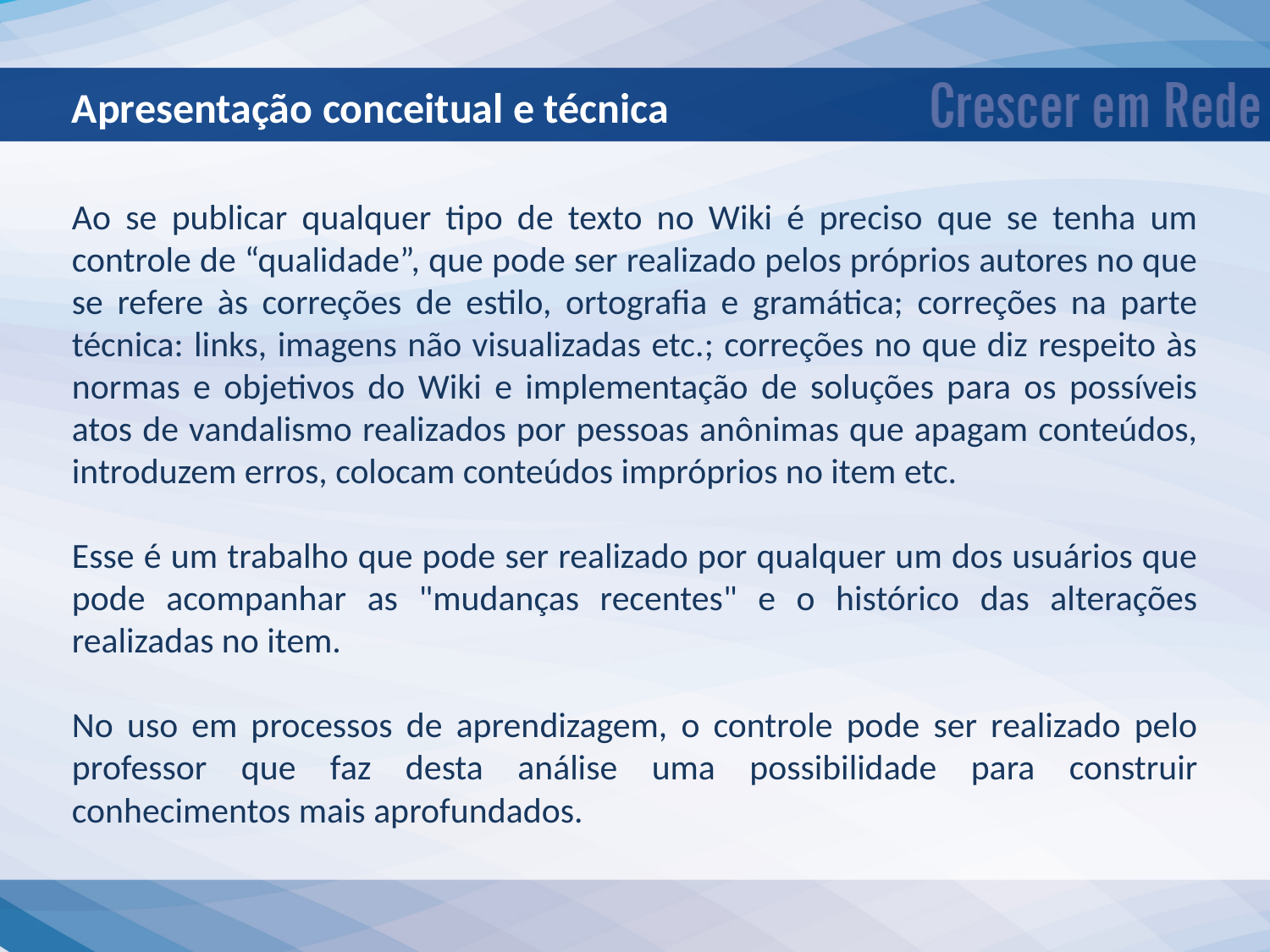

Apresentação conceitual e técnica
Ao se publicar qualquer tipo de texto no Wiki é preciso que se tenha um controle de “qualidade”, que pode ser realizado pelos próprios autores no que se refere às correções de estilo, ortografia e gramática; correções na parte técnica: links, imagens não visualizadas etc.; correções no que diz respeito às normas e objetivos do Wiki e implementação de soluções para os possíveis atos de vandalismo realizados por pessoas anônimas que apagam conteúdos, introduzem erros, colocam conteúdos impróprios no item etc.

Esse é um trabalho que pode ser realizado por qualquer um dos usuários que pode acompanhar as "mudanças recentes" e o histórico das alterações realizadas no item.

No uso em processos de aprendizagem, o controle pode ser realizado pelo professor que faz desta análise uma possibilidade para construir conhecimentos mais aprofundados.